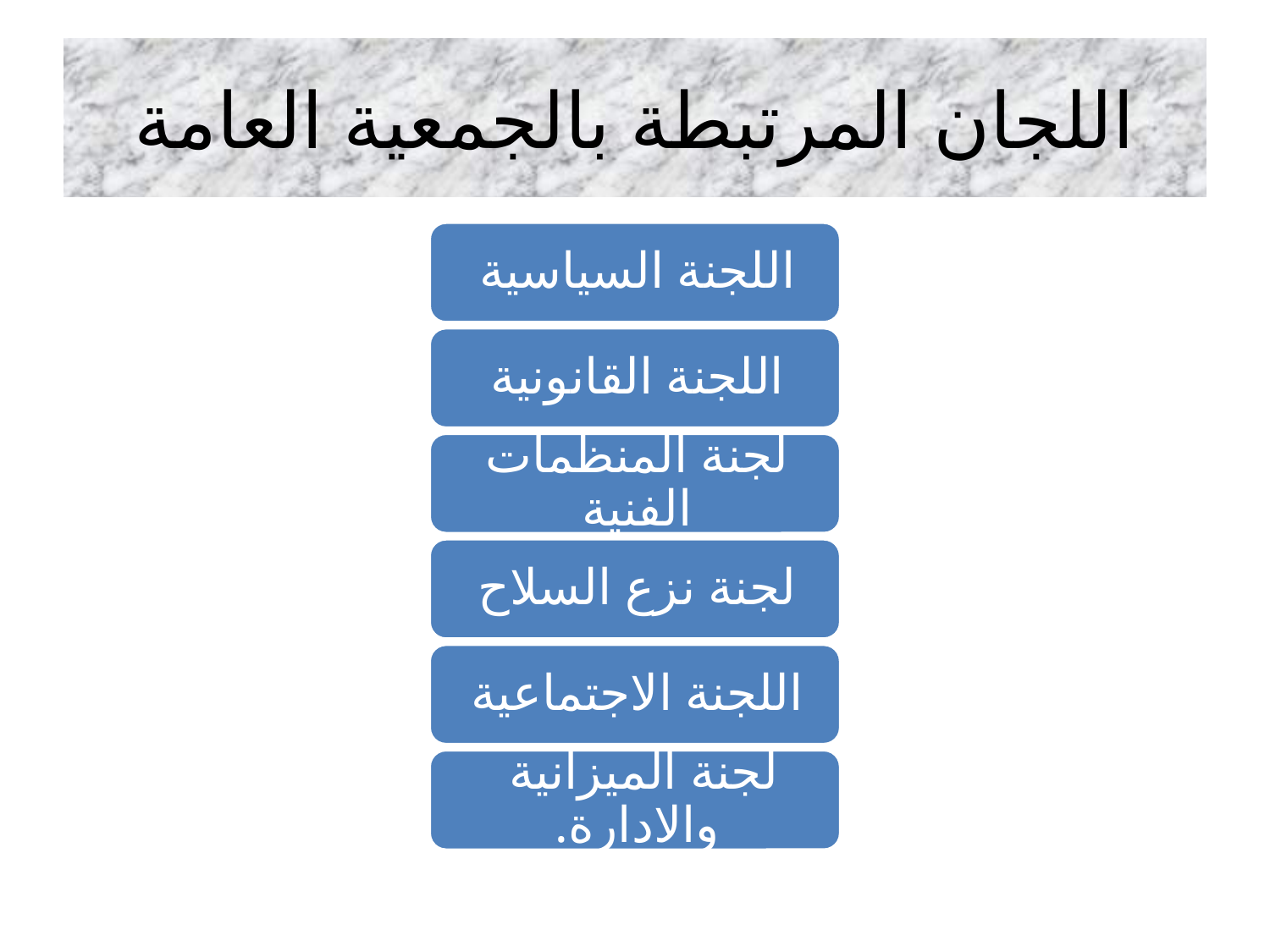

# اللجان المرتبطة بالجمعية العامة
اللجنة السياسية
اللجنة القانونية
لجنة المنظمات الفنية
لجنة نزع السلاح
اللجنة الاجتماعية
لجنة الميزانية  والادارة.